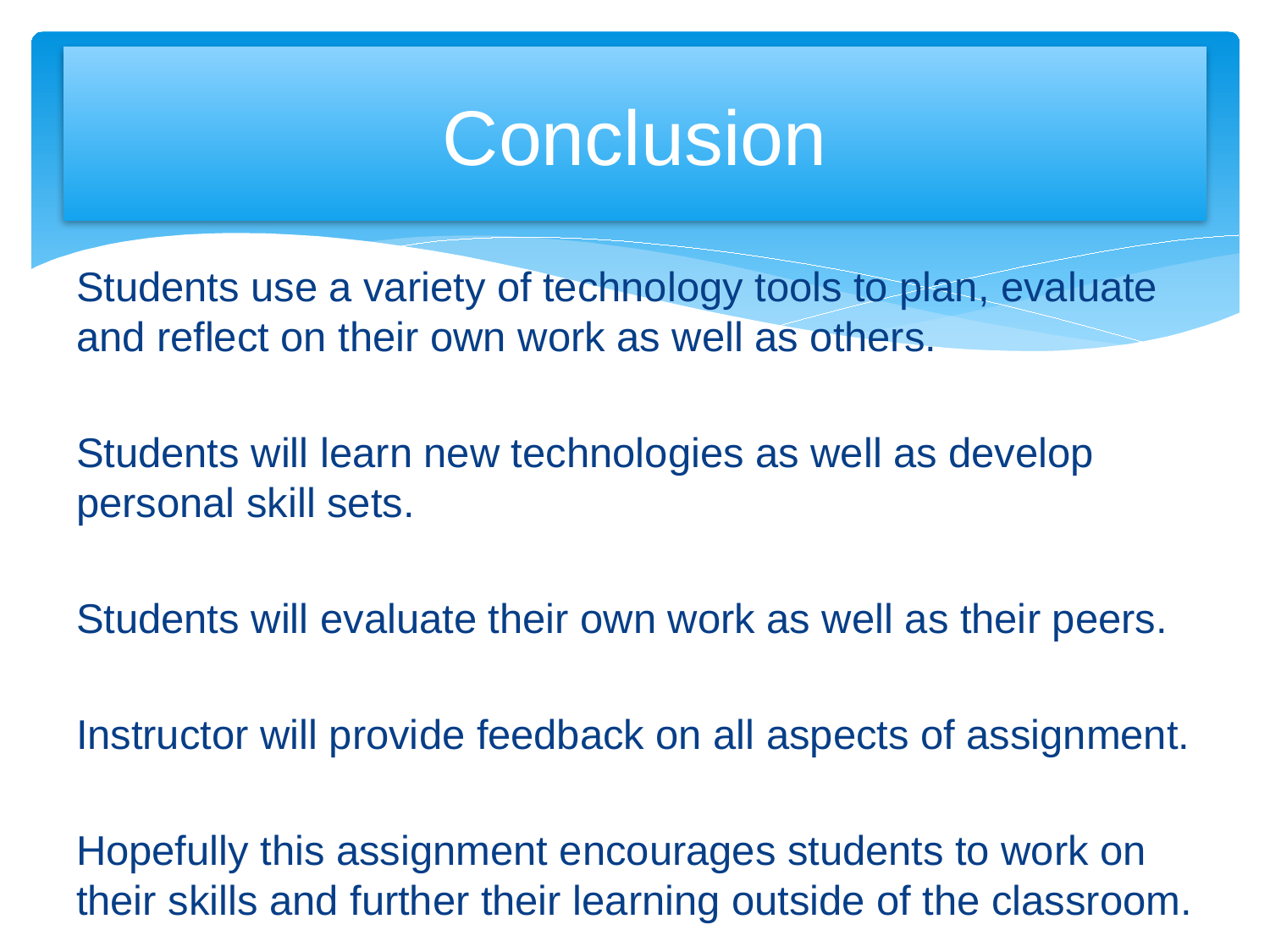

# Conclusion
Students use a variety of technology tools to plan, evaluate and reflect on their own work as well as others.

Students will learn new technologies as well as develop personal skill sets.

Students will evaluate their own work as well as their peers.

Instructor will provide feedback on all aspects of assignment.

Hopefully this assignment encourages students to work on their skills and further their learning outside of the classroom.